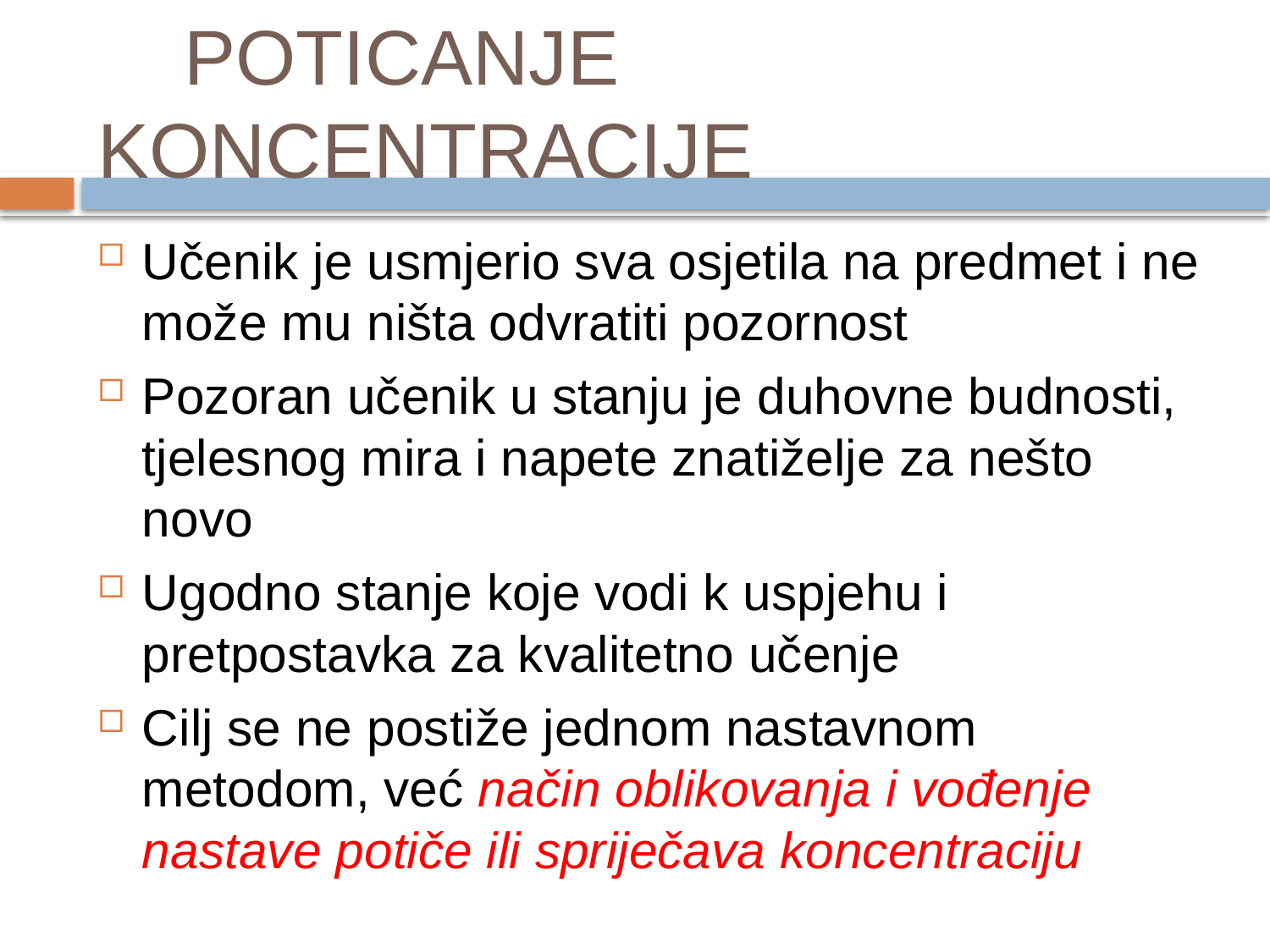

# POTICANJE KONCENTRACIJE
Učenik je usmjerio sva osjetila na predmet i ne može mu ništa odvratiti pozornost
Pozoran učenik u stanju je duhovne budnosti, tjelesnog mira i napete znatiželje za nešto novo
Ugodno stanje koje vodi k uspjehu i pretpostavka za kvalitetno učenje
Cilj se ne postiže jednom nastavnom metodom, već način oblikovanja i vođenje nastave potiče ili spriječava koncentraciju